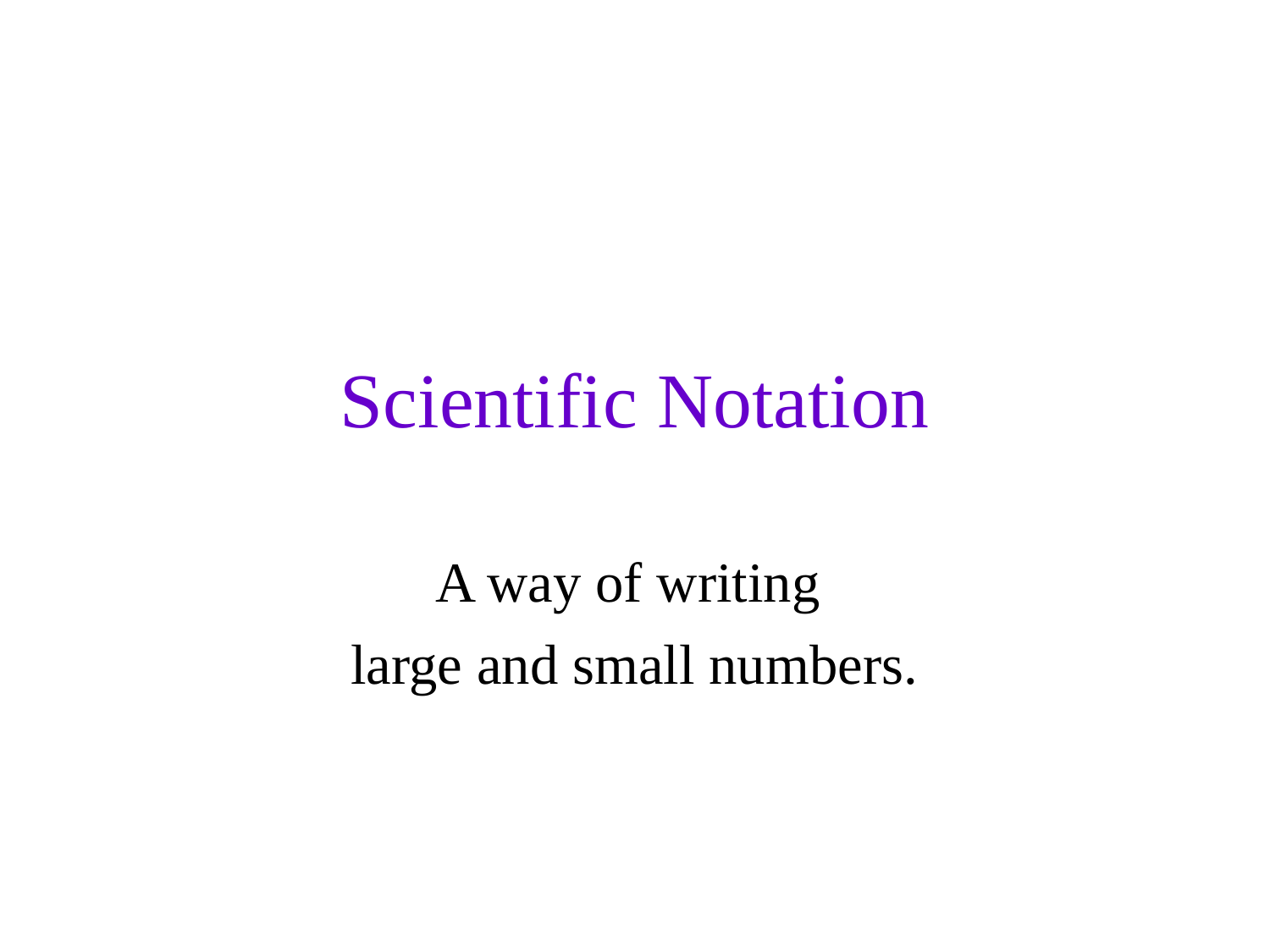

Scientific Notation
A way of writing
large and small numbers.